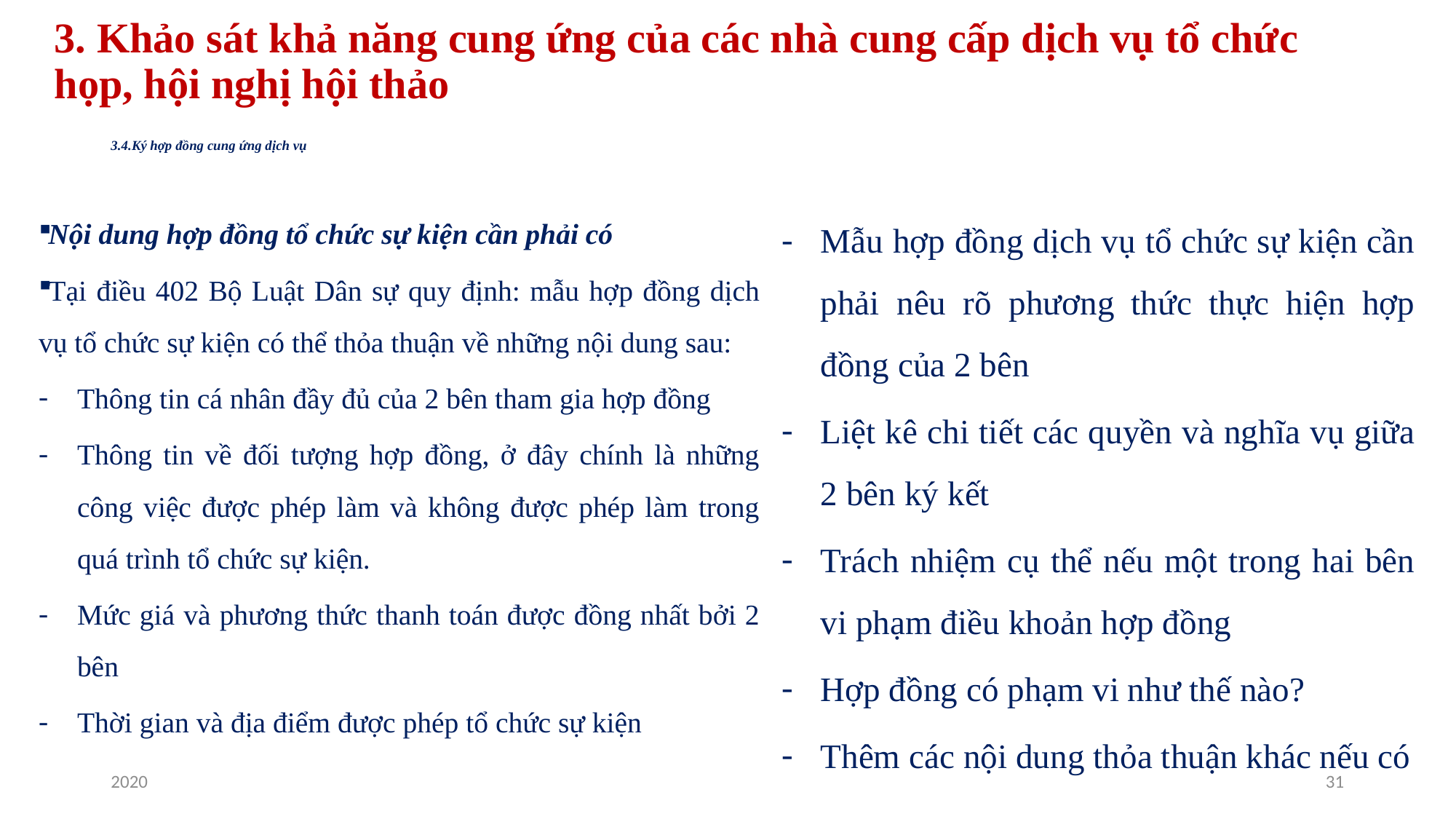

# 3. Khảo sát khả năng cung ứng của các nhà cung cấp dịch vụ tổ chức họp, hội nghị hội thảo
3.4.Ký hợp đồng cung ứng dịch vụ

Mẫu hợp đồng dịch vụ tổ chức sự kiện cần phải nêu rõ phương thức thực hiện hợp đồng của 2 bên
Liệt kê chi tiết các quyền và nghĩa vụ giữa 2 bên ký kết
Trách nhiệm cụ thể nếu một trong hai bên vi phạm điều khoản hợp đồng
Hợp đồng có phạm vi như thế nào?
Thêm các nội dung thỏa thuận khác nếu có

Nội dung hợp đồng tổ chức sự kiện cần phải có
Tại điều 402 Bộ Luật Dân sự quy định: mẫu hợp đồng dịch vụ tổ chức sự kiện có thể thỏa thuận về những nội dung sau:
Thông tin cá nhân đầy đủ của 2 bên tham gia hợp đồng
Thông tin về đối tượng hợp đồng, ở đây chính là những công việc được phép làm và không được phép làm trong quá trình tổ chức sự kiện.
Mức giá và phương thức thanh toán được đồng nhất bởi 2 bên
Thời gian và địa điểm được phép tổ chức sự kiện

2020
31